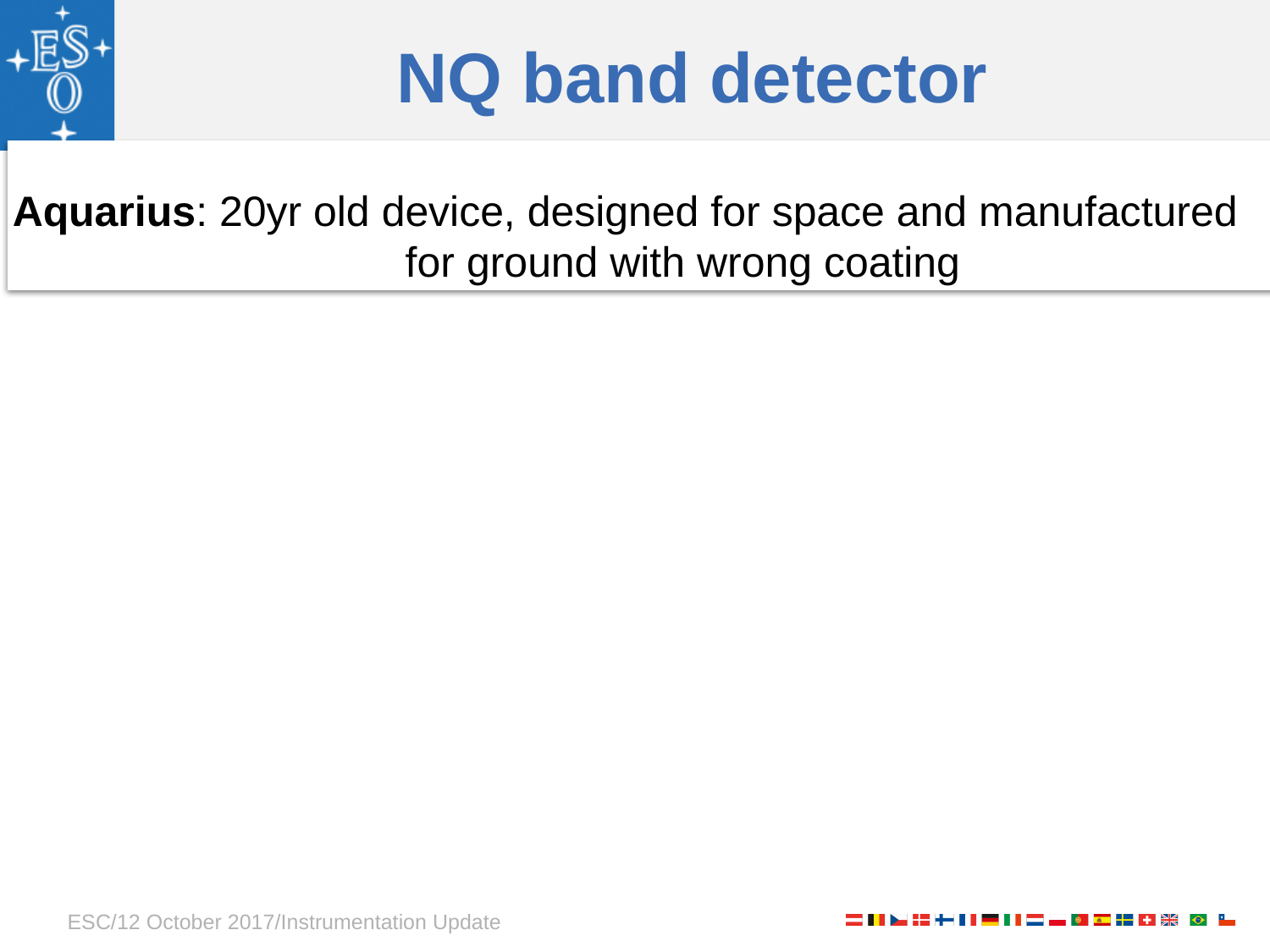

# NQ band detector

Aquarius: 20yr old device, designed for space and manufactured 			 for ground with wrong coating
ESC/12 October 2017/Instrumentation Update